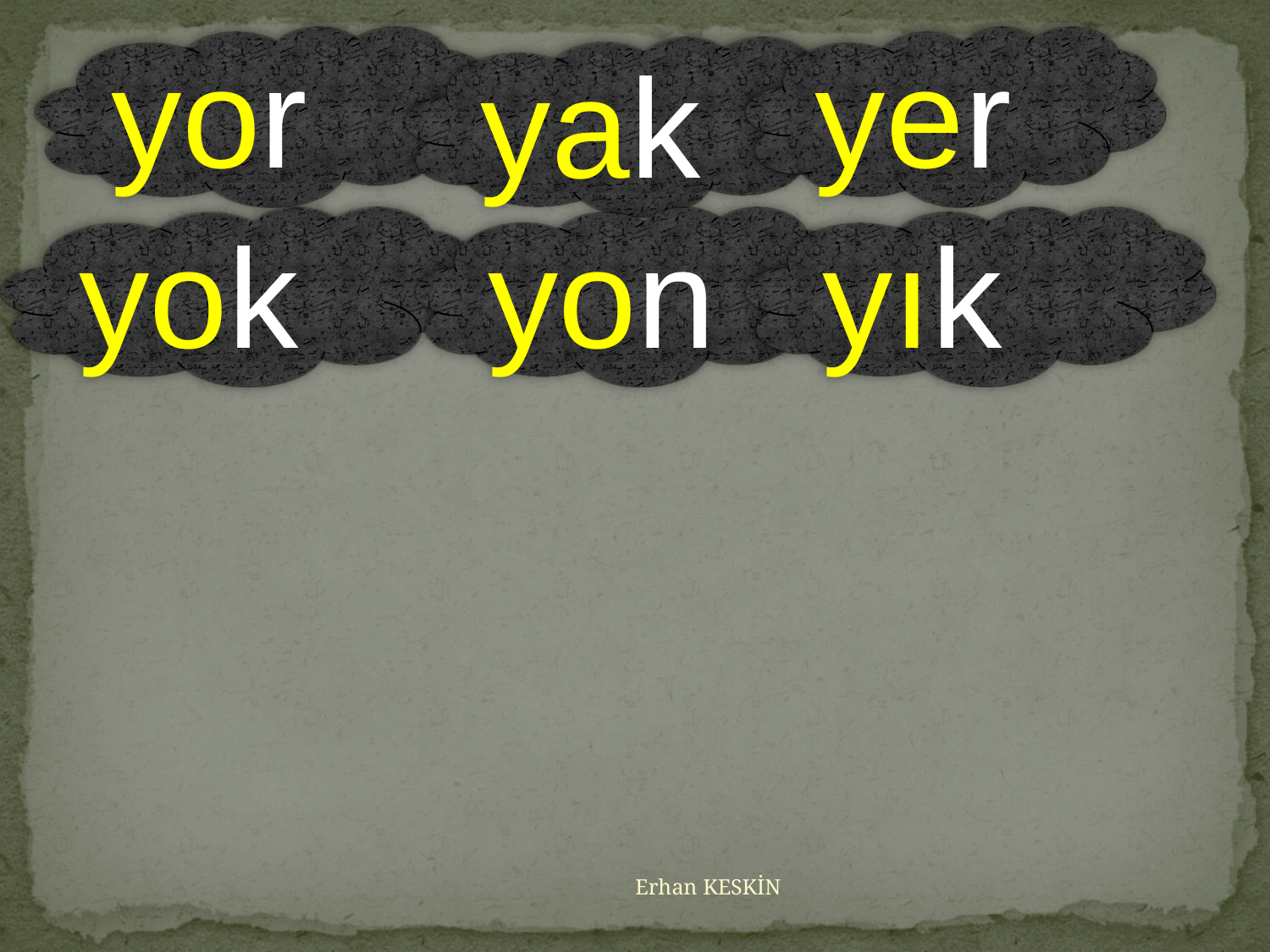

yor
yer
yak
yok
yon
yık
Erhan KESKİN